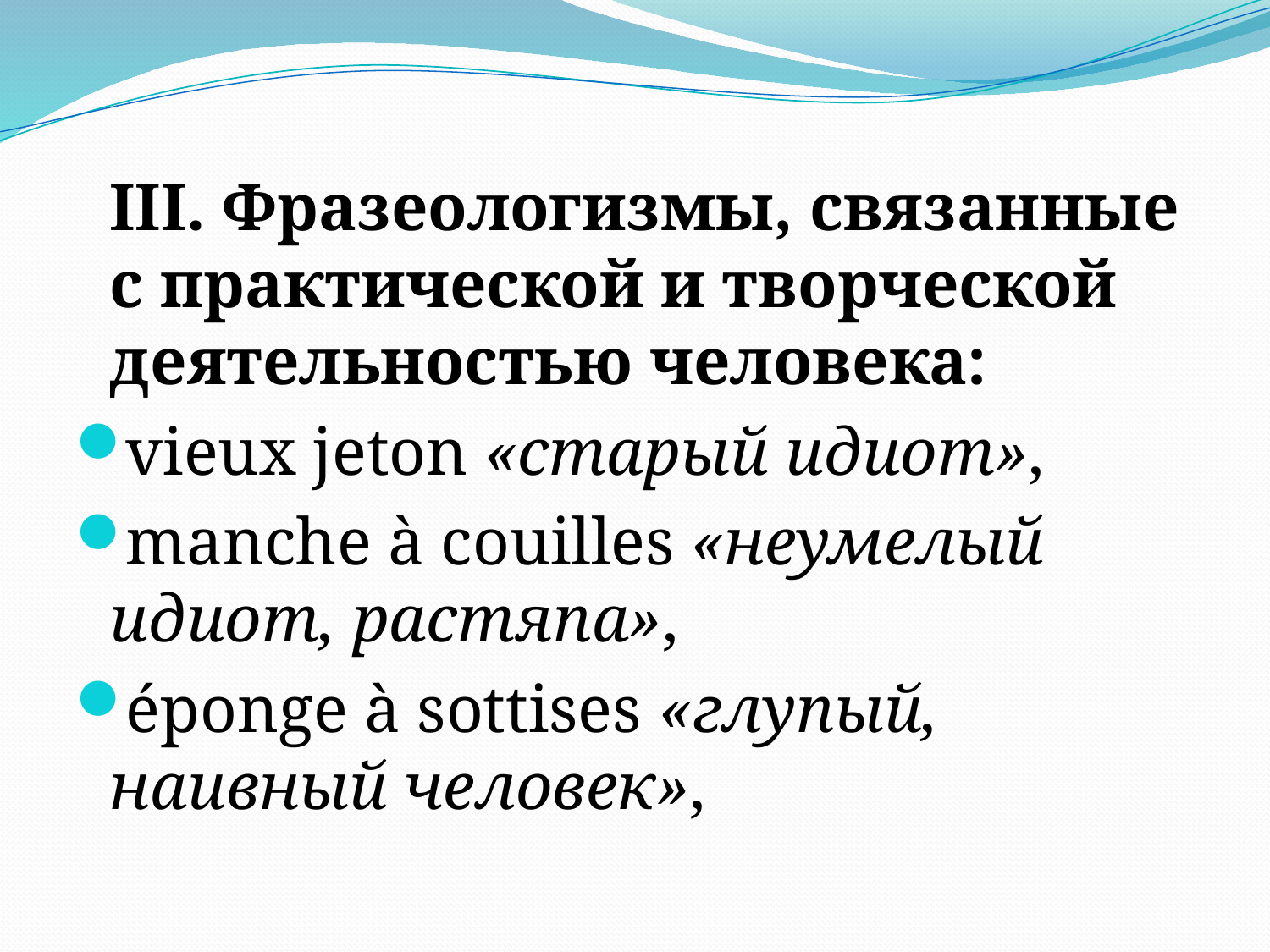

III. Фразеологизмы, связанные с практической и творческой деятельностью человека:
vieux jeton «старый идиот»,
manche à couilles «неумелый идиот, растяпа»,
éponge à sottises «глупый, наивный человек»,